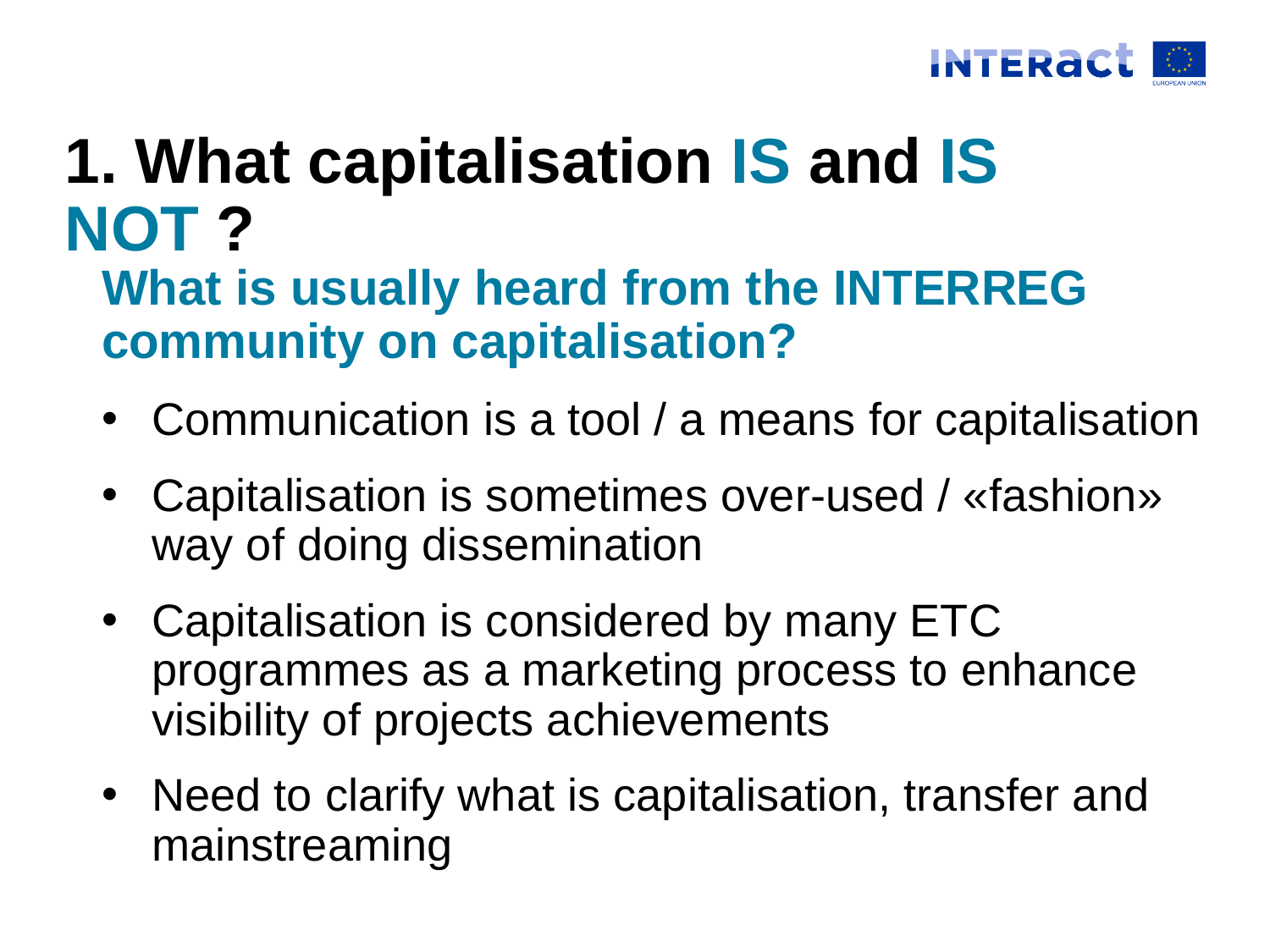

# 1. What capitalisation IS and IS NOT ?
What is usually heard from the INTERREG community on capitalisation?
Communication is a tool / a means for capitalisation
Capitalisation is sometimes over-used / «fashion» way of doing dissemination
Capitalisation is considered by many ETC programmes as a marketing process to enhance visibility of projects achievements
Need to clarify what is capitalisation, transfer and mainstreaming